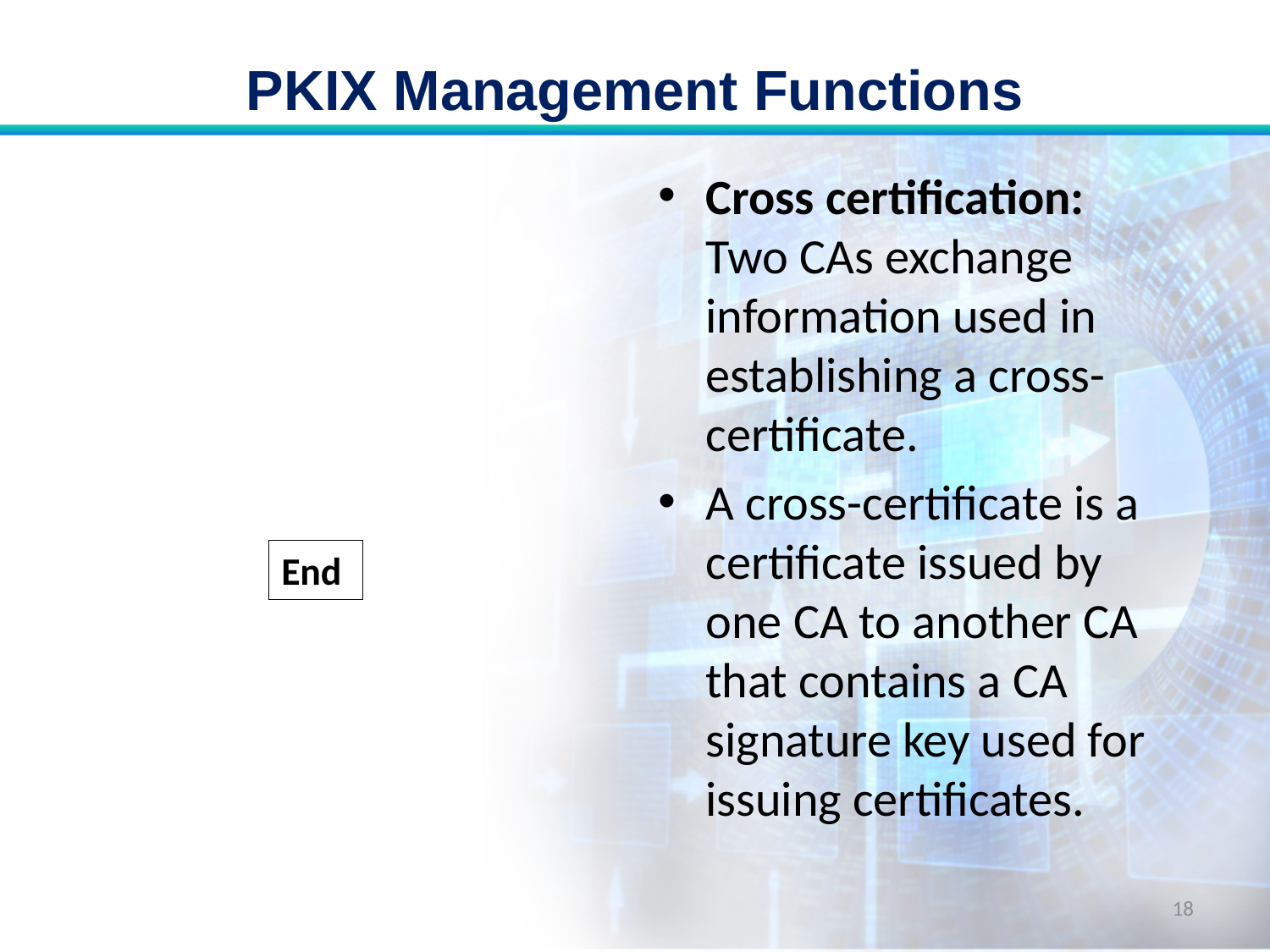

# PKIX Management Functions
Cross certification: Two CAs exchange information used in establishing a cross-certificate.
A cross-certificate is a certificate issued by one CA to another CA that contains a CA signature key used for issuing certificates.
End
18